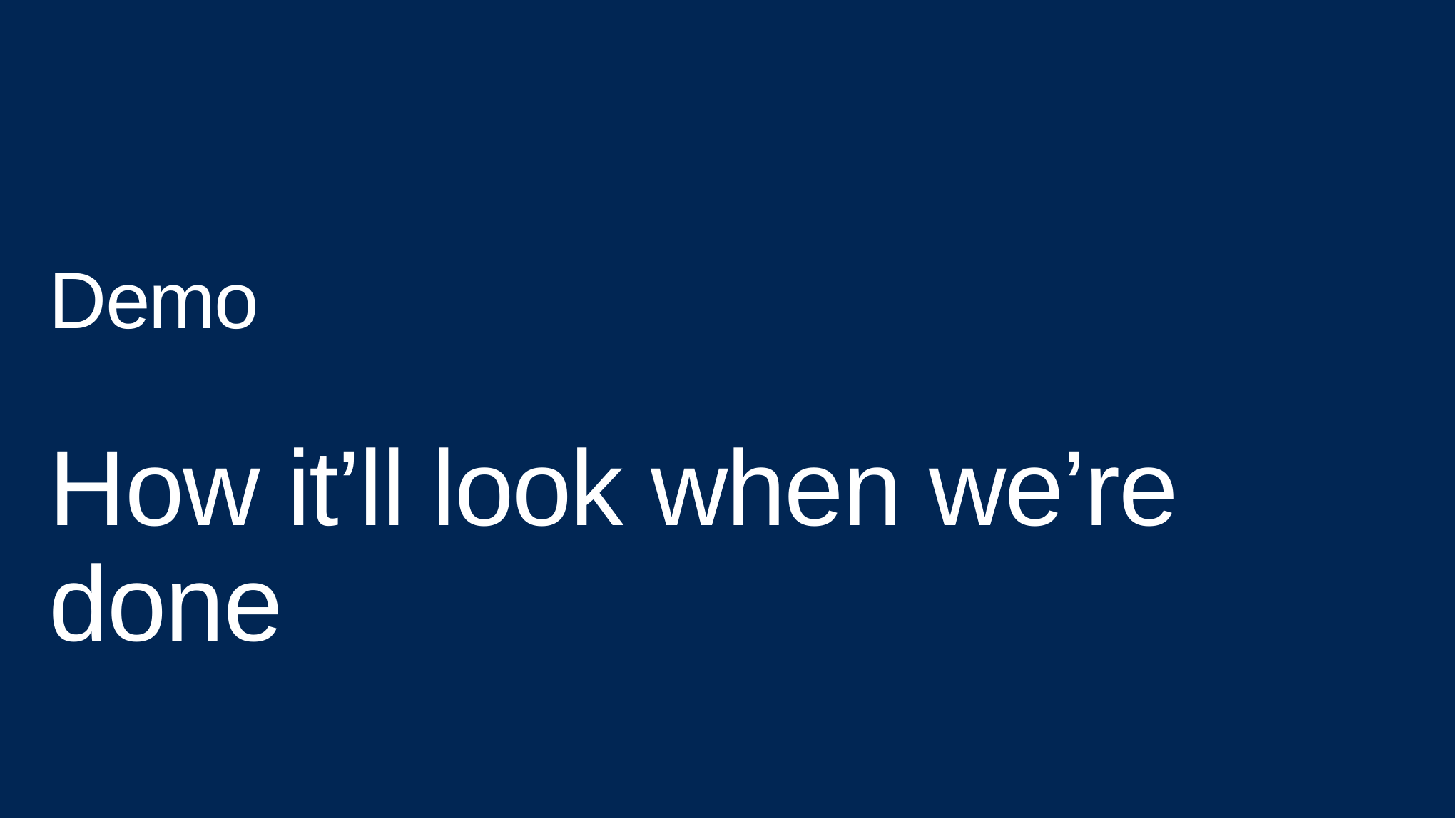

Demo
How it’ll look when we’re done